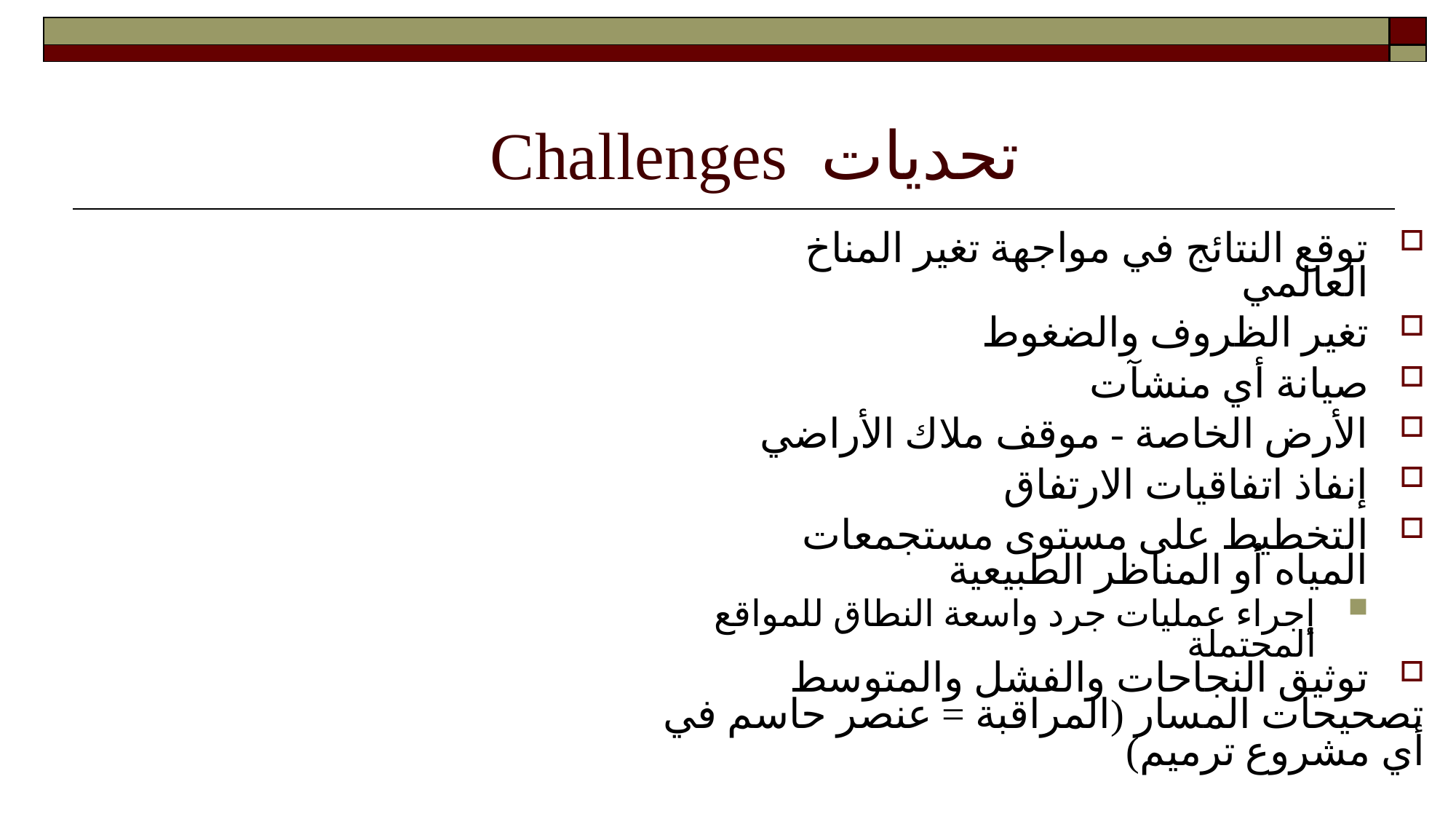

|  |  |
| --- | --- |
|  |  |
# Challenges  تحديات
توقع النتائج في مواجهة تغير المناخ العالمي
تغير الظروف والضغوط
صيانة أي منشآت
الأرض الخاصة - موقف ملاك الأراضي
إنفاذ اتفاقيات الارتفاق
التخطيط على مستوى مستجمعات المياه أو المناظر الطبيعية
إجراء عمليات جرد واسعة النطاق للمواقع المحتملة
توثيق النجاحات والفشل والمتوسط
تصحيحات المسار (المراقبة = عنصر حاسم في أي مشروع ترميم)